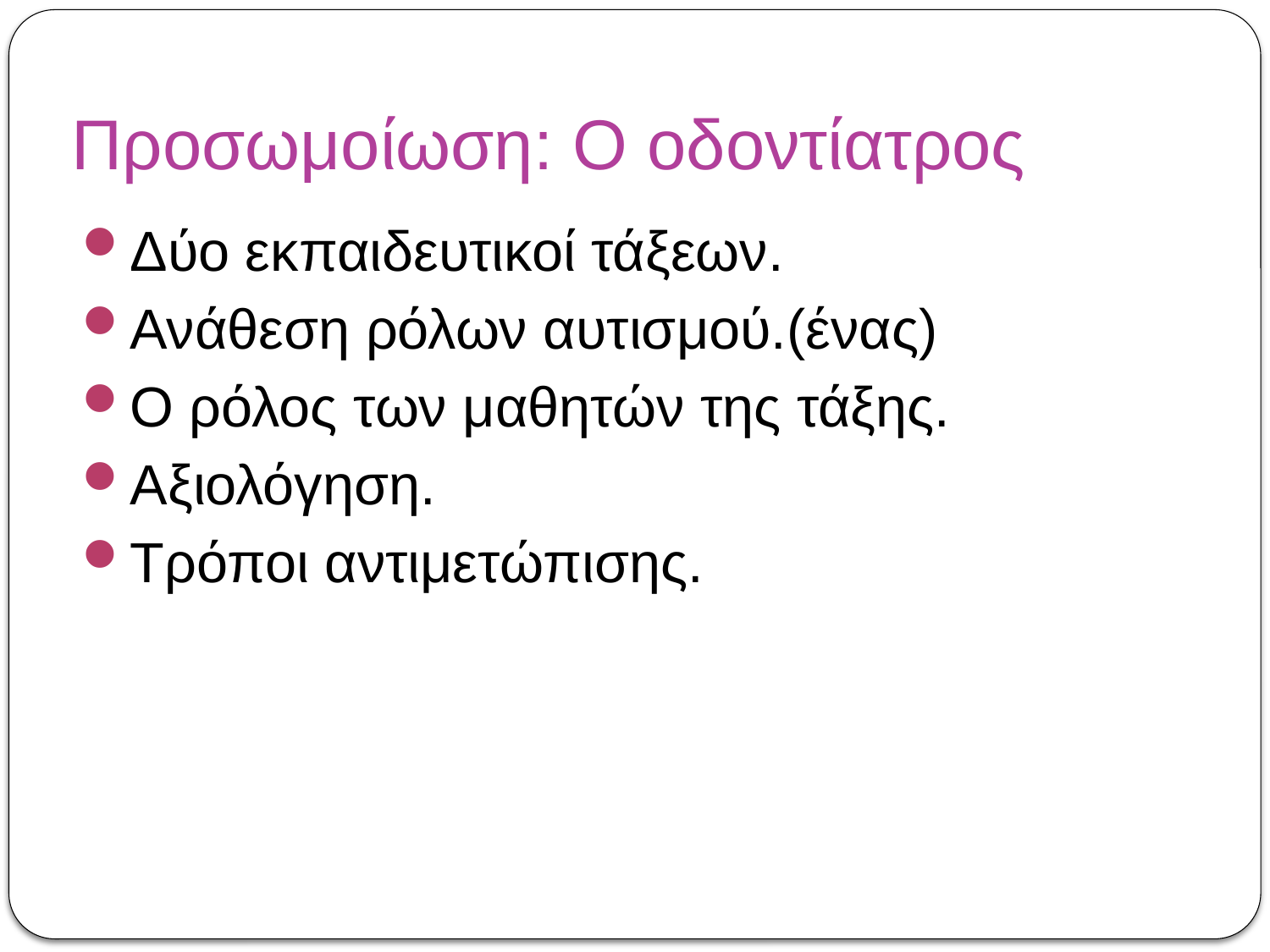

# Προσωμοίωση: Ο οδοντίατρος
Δύο εκπαιδευτικοί τάξεων.
Ανάθεση ρόλων αυτισμού.(ένας)
Ο ρόλος των μαθητών της τάξης.
Αξιολόγηση.
Τρόποι αντιμετώπισης.